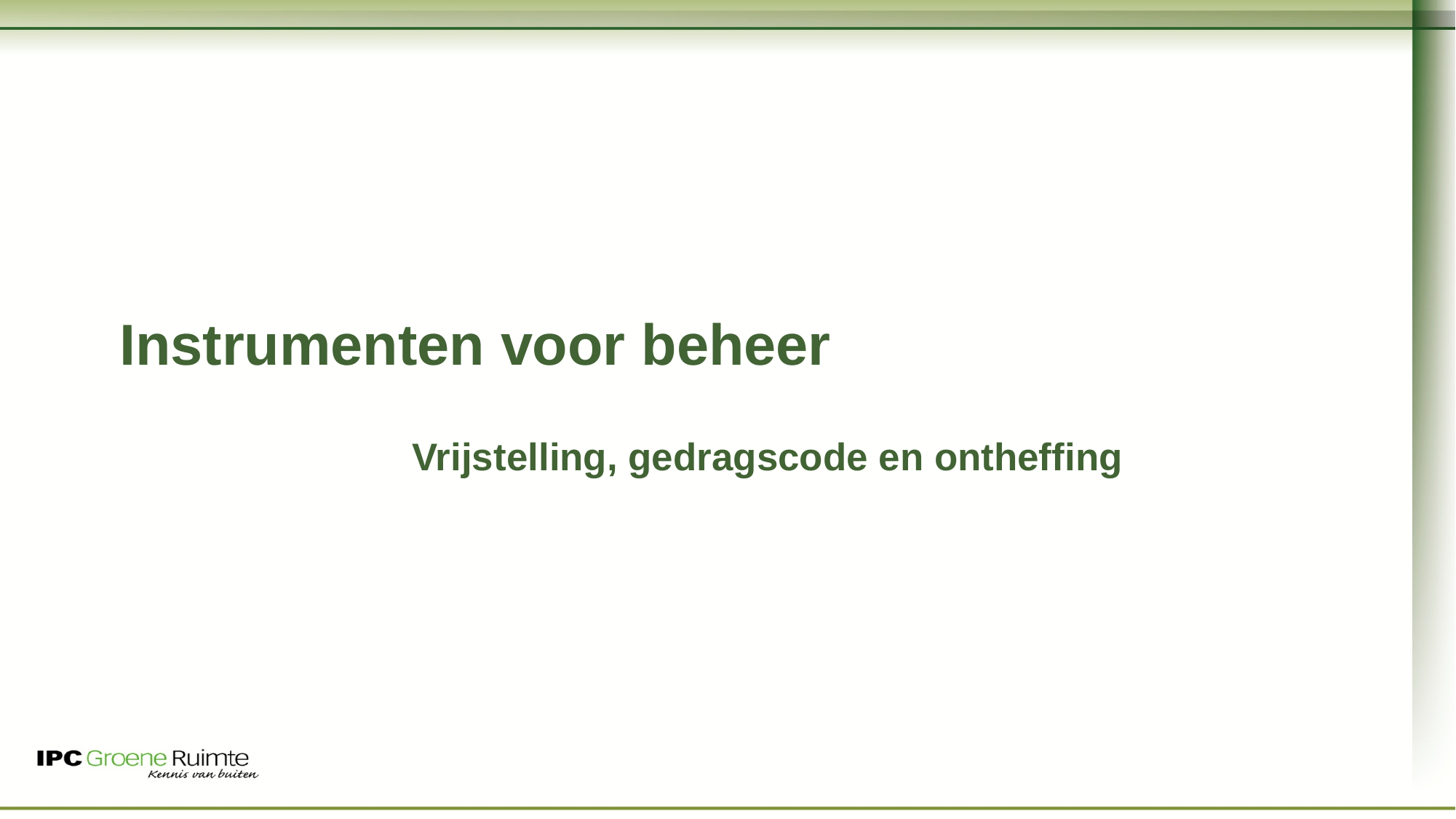

# Instrumenten voor beheer
Vrijstelling, gedragscode en ontheffing